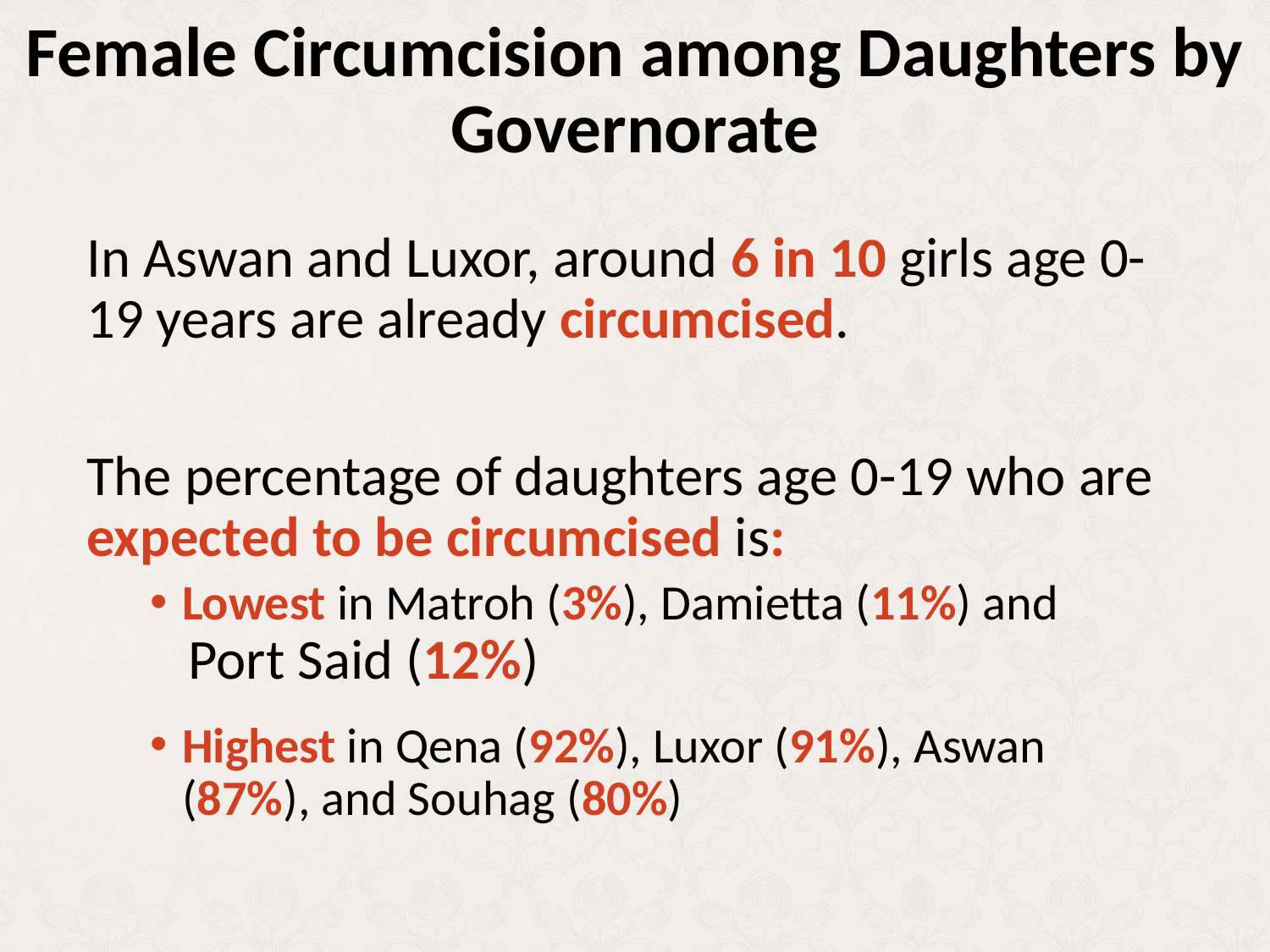

# Female Circumcision among Daughters by Governorate
In Aswan and Luxor, around 6 in 10 girls age 0-19 years are already circumcised.

The percentage of daughters age 0-19 who are expected to be circumcised is:
Lowest in Matroh (3%), Damietta (11%) and
        Port Said (12%)

Highest in Qena (92%), Luxor (91%), Aswan (87%), and Souhag (80%)